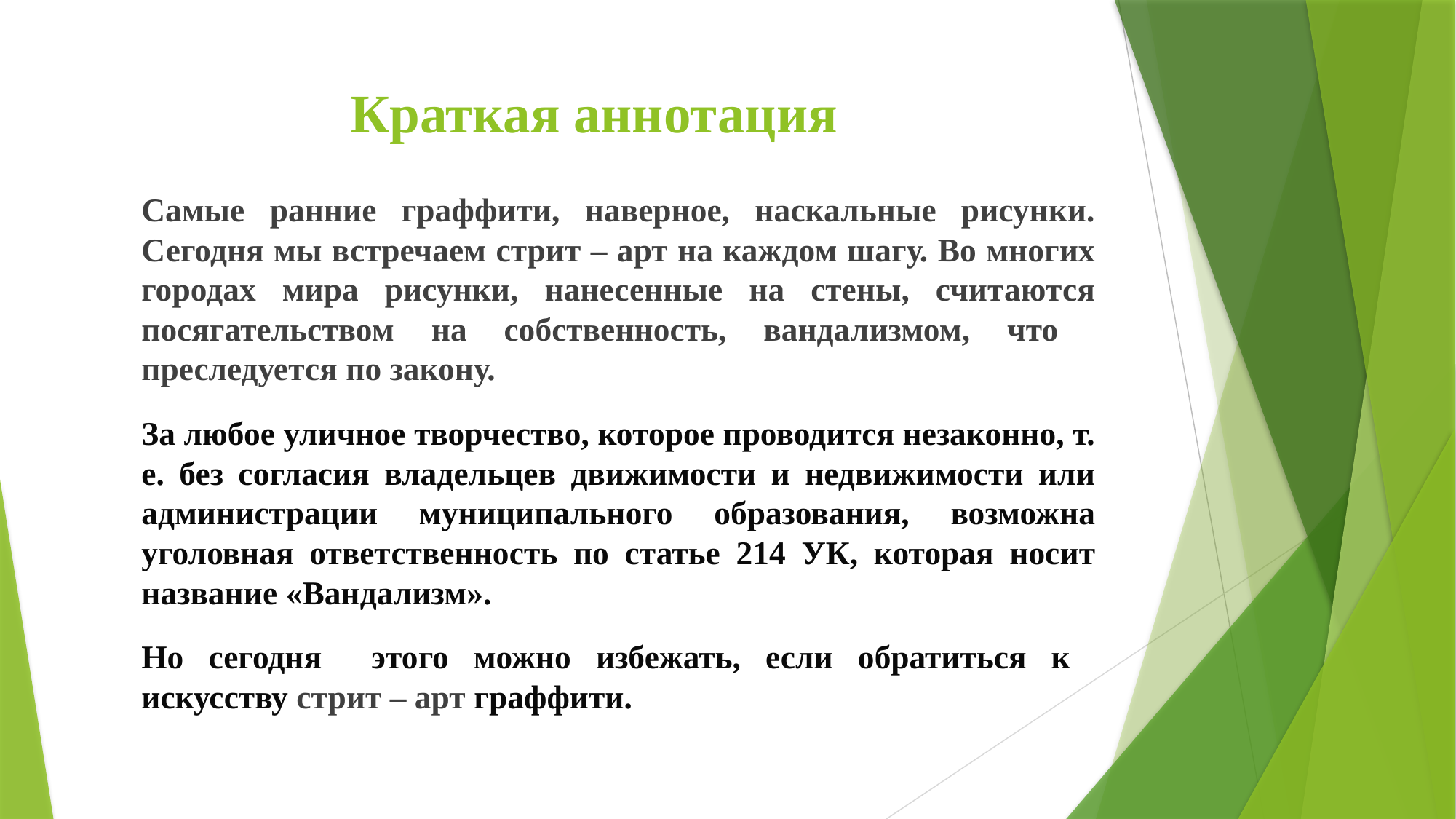

# Краткая аннотация
	Самые ранние граффити, наверное, наскальные рисунки. Сегодня мы встречаем стрит – арт на каждом шагу. Во многих городах мира рисунки, нанесенные на стены, считаются посягательством на собственность, вандализмом, что  преследуется по закону.
За любое уличное творчество, которое проводится незаконно, т. е. без согласия владельцев движимости и недвижимости или администрации муниципального образования, возможна уголовная ответственность по статье 214 УК, которая носит название «Вандализм».
Но сегодня  этого можно избежать, если обратиться к  искусству стрит – арт граффити.